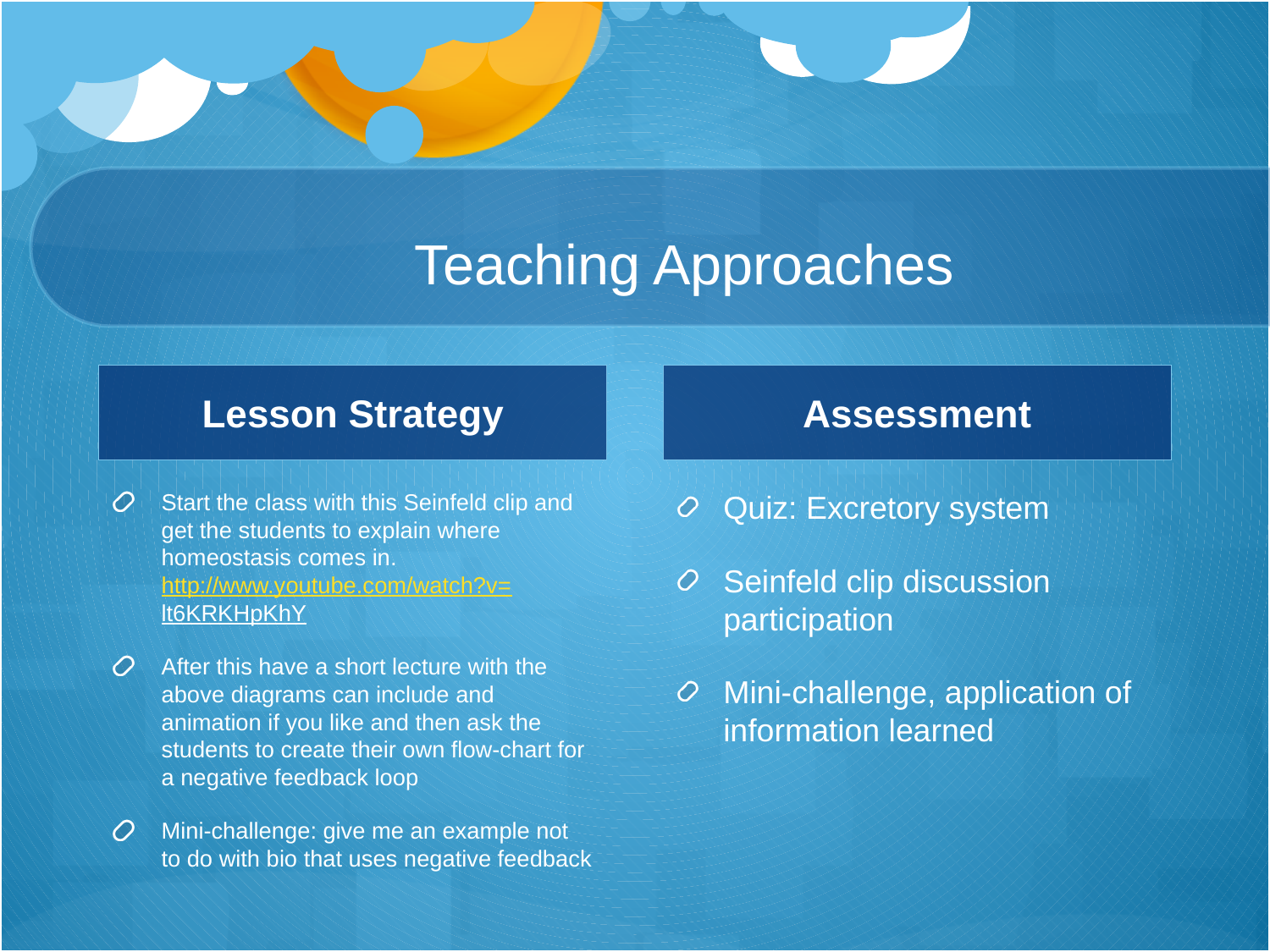

# Teaching Approaches
Lesson Strategy
Assessment
Start the class with this Seinfeld clip and get the students to explain where homeostasis comes in. http://www.youtube.com/watch?v=lt6KRKHpKhY
After this have a short lecture with the above diagrams can include and animation if you like and then ask the students to create their own flow-chart for a negative feedback loop
Mini-challenge: give me an example not to do with bio that uses negative feedback
Quiz: Excretory system
Seinfeld clip discussion participation
Mini-challenge, application of information learned